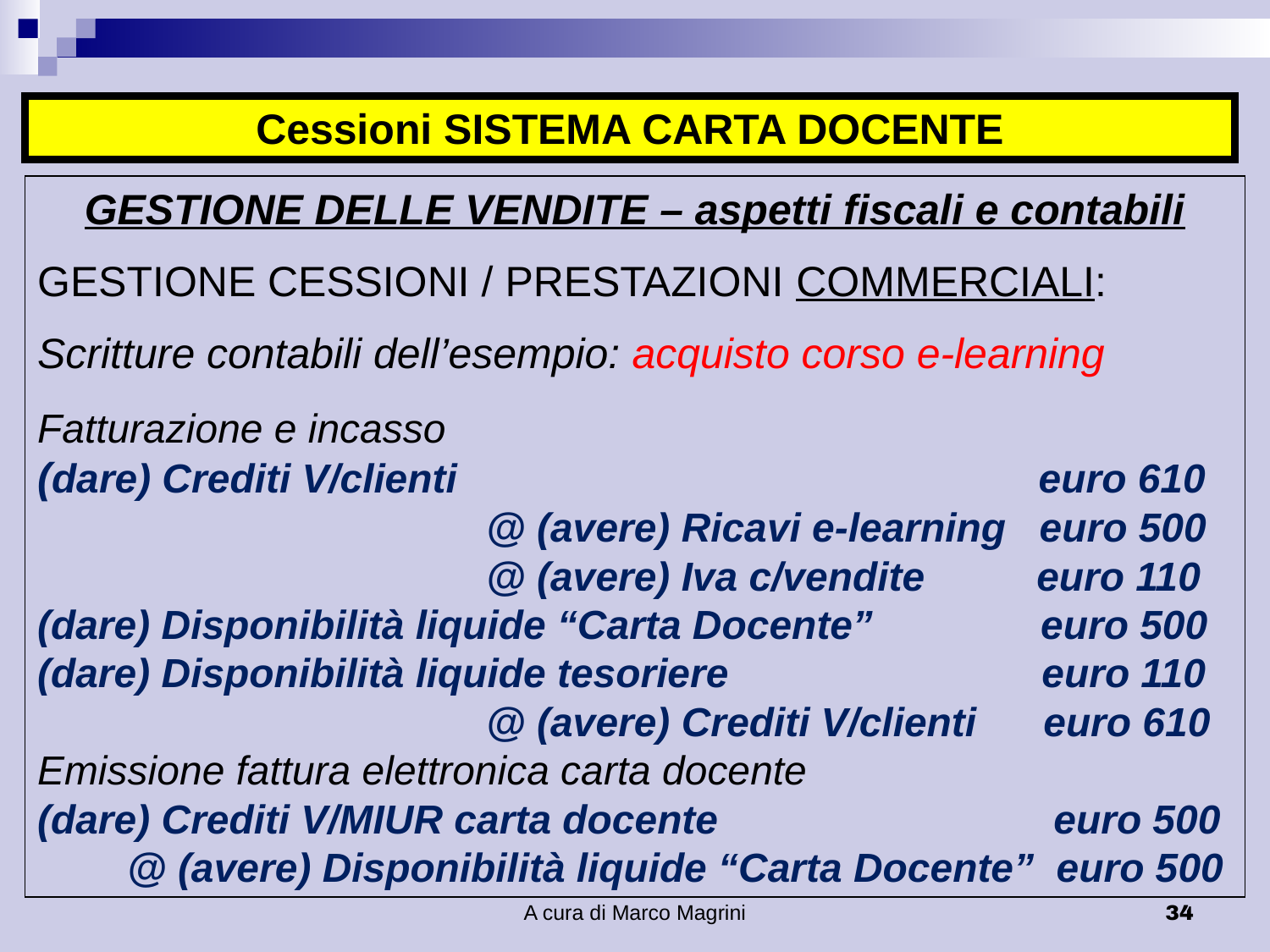

Cessioni SISTEMA CARTA DOCENTE
GESTIONE DELLE VENDITE – aspetti fiscali e contabili

GESTIONE CESSIONI / PRESTAZIONI COMMERCIALI:

Scritture contabili dell’esempio: acquisto corso e-learning

Fatturazione e incasso
(dare) Crediti V/clienti                                                    euro 610
                                        @ (avere) Ricavi e-learning   euro 500
                                        @ (avere) Iva c/vendite          euro 110
(dare) Disponibilità liquide “Carta Docente”               euro 500
(dare) Disponibilità liquide tesoriere                            euro 110
                                        @ (avere) Crediti V/clienti      euro 610
Emissione fattura elettronica carta docente
(dare) Crediti V/MIUR carta docente                              euro 500
        @ (avere) Disponibilità liquide “Carta Docente”  euro 500

A cura di Marco Magrini
 34